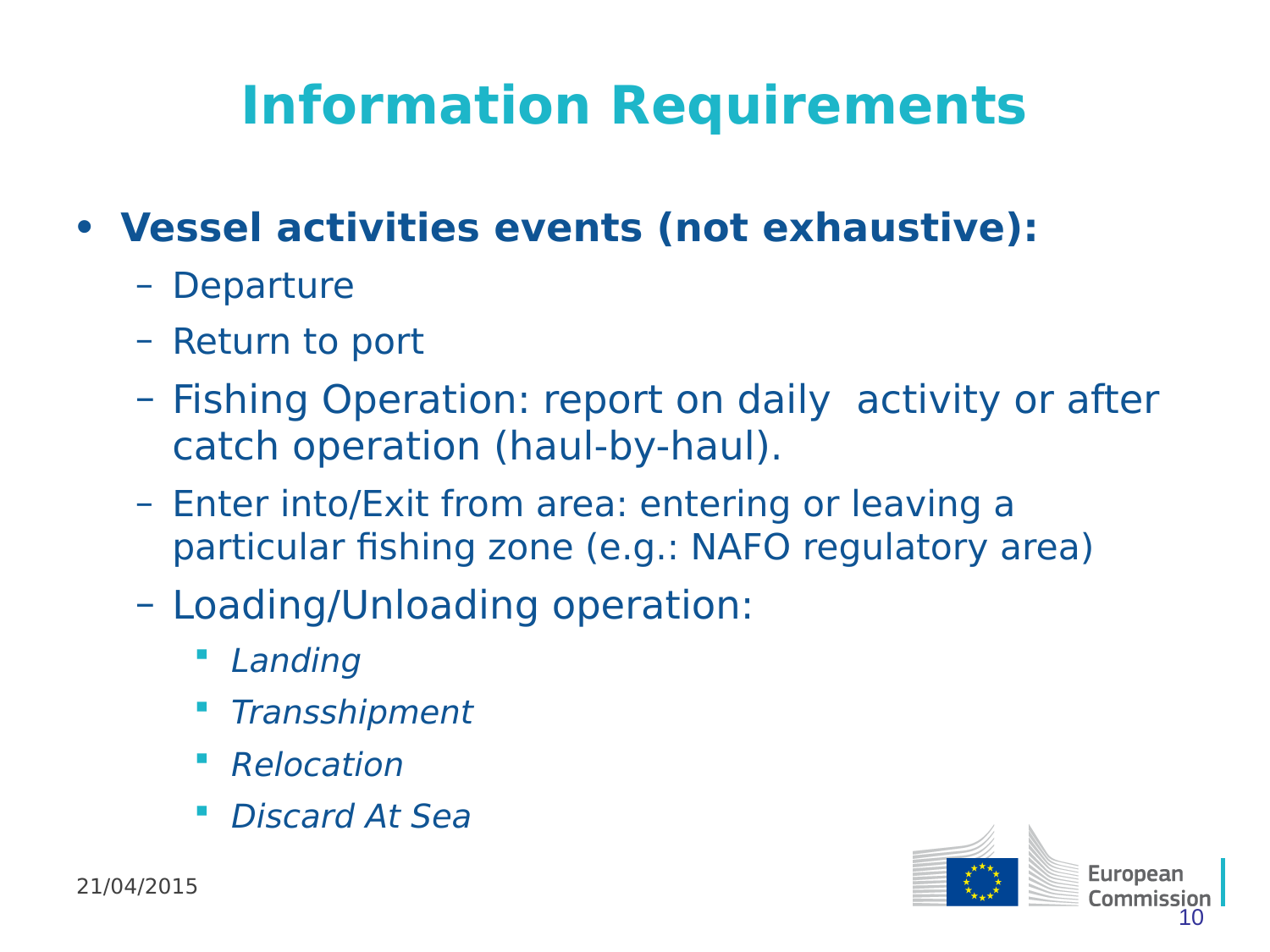

# Information Requirements
Vessel activities events (not exhaustive):
Departure
Return to port
Fishing Operation: report on daily  activity or after catch operation (haul-by-haul).
Enter into/Exit from area: entering or leaving a particular fishing zone (e.g.: NAFO regulatory area)
Loading/Unloading operation:
Landing
Transshipment
Relocation
Discard At Sea

21/04/2015
10